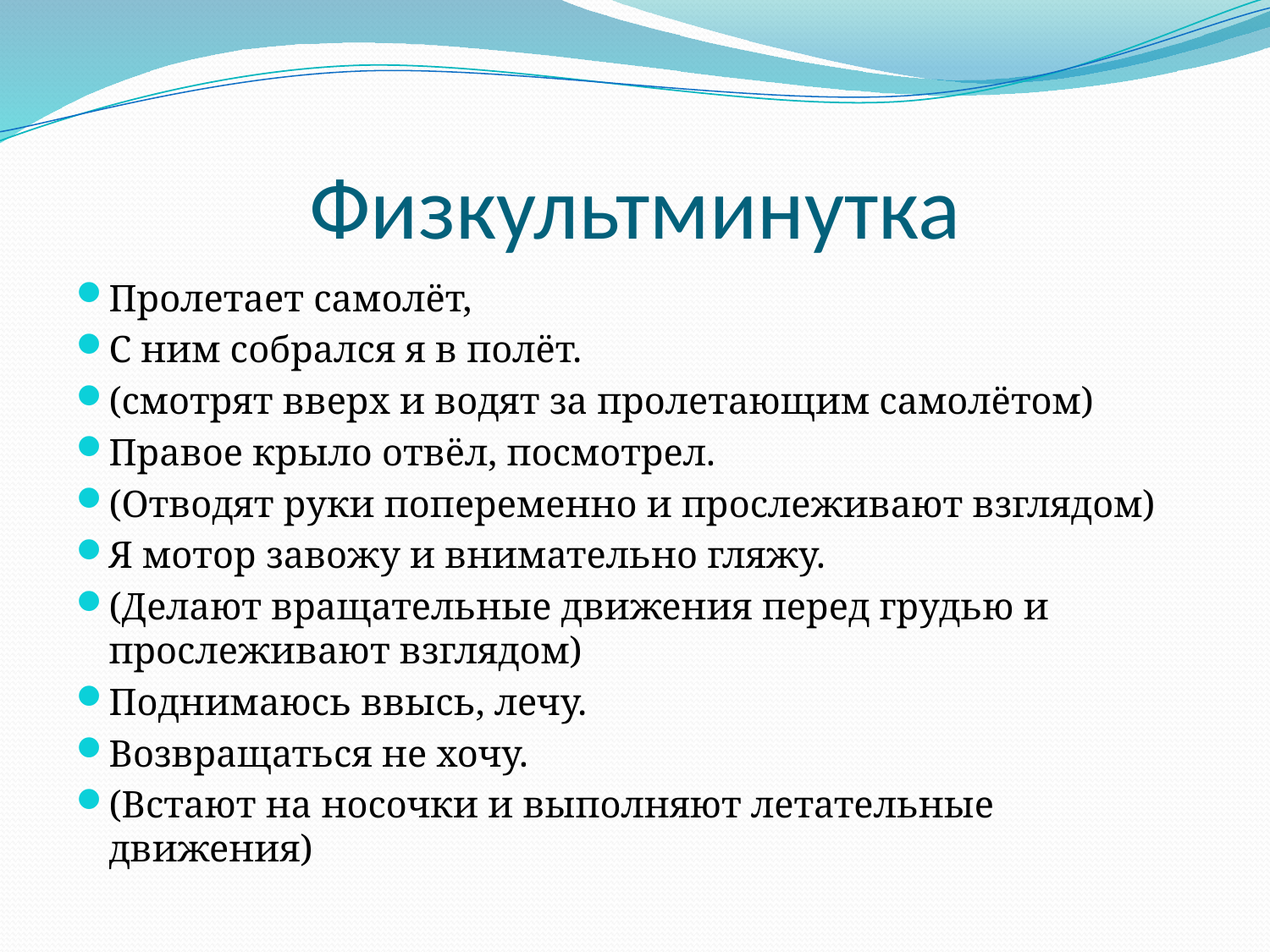

# Физкультминутка
Пролетает самолёт,
С ним собрался я в полёт.
(смотрят вверх и водят за пролетающим самолётом)
Правое крыло отвёл, посмотрел.
(Отводят руки попеременно и прослеживают взглядом)
Я мотор завожу и внимательно гляжу.
(Делают вращательные движения перед грудью и прослеживают взглядом)
Поднимаюсь ввысь, лечу.
Возвращаться не хочу.
(Встают на носочки и выполняют летательные движения)